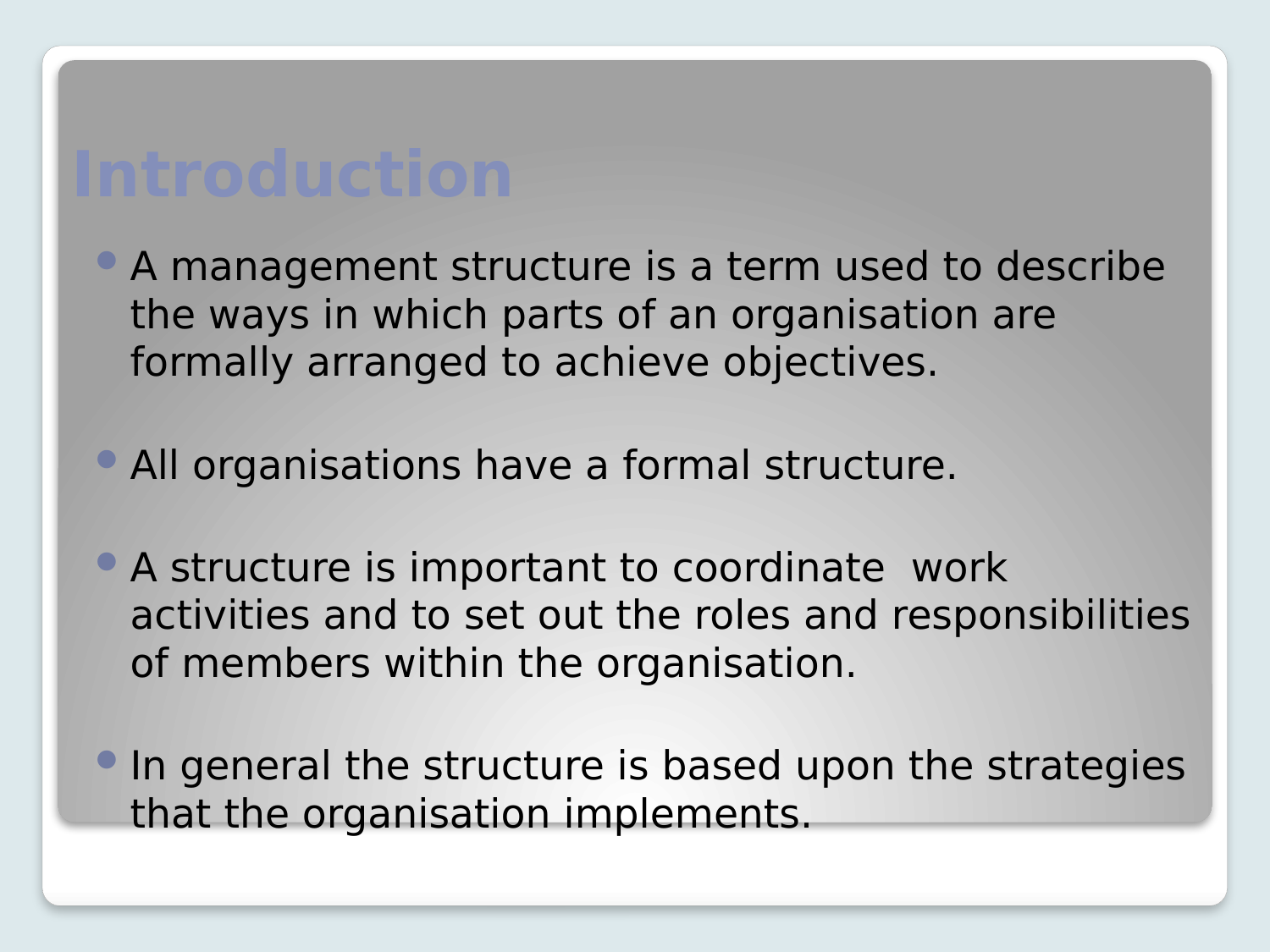

# Introduction
A management structure is a term used to describe the ways in which parts of an organisation are formally arranged to achieve objectives.

All organisations have a formal structure.

A structure is important to coordinate  work activities and to set out the roles and responsibilities of members within the organisation.

In general the structure is based upon the strategies that the organisation implements.